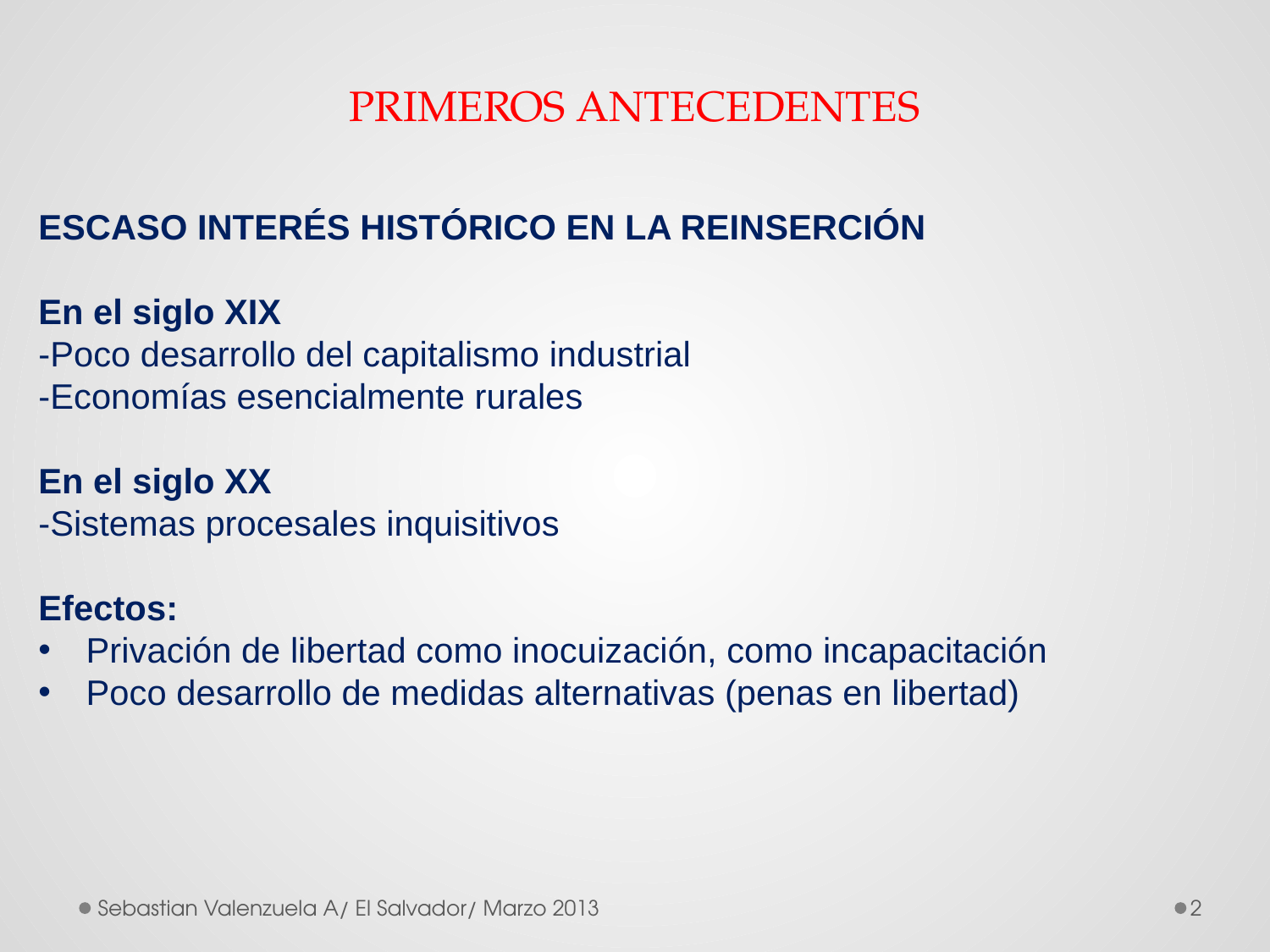

# PRIMEROS ANTECEDENTES

ESCASO INTERÉS HISTÓRICO EN LA REINSERCIÓN

En el siglo XIX
-Poco desarrollo del capitalismo industrial
-Economías esencialmente rurales

En el siglo XX
-Sistemas procesales inquisitivos

Efectos:
Privación de libertad como inocuización, como incapacitación
Poco desarrollo de medidas alternativas (penas en libertad)

Sebastian Valenzuela A/ El Salvador/ Marzo 2013
2